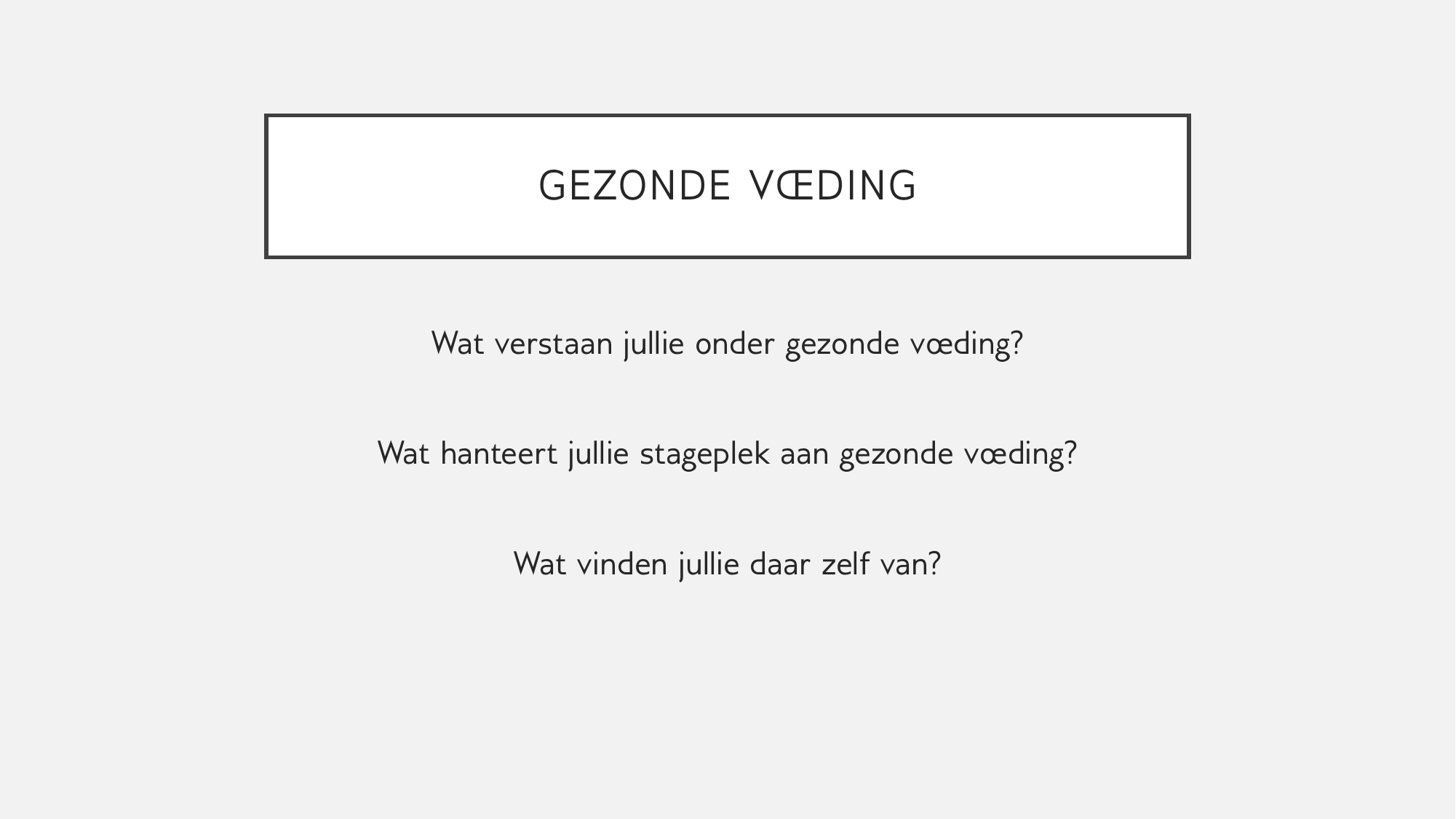

# Gezonde voeding
Wat verstaan jullie onder gezonde voeding?

Wat hanteert jullie stageplek aan gezonde voeding?

Wat vinden jullie daar zelf van?